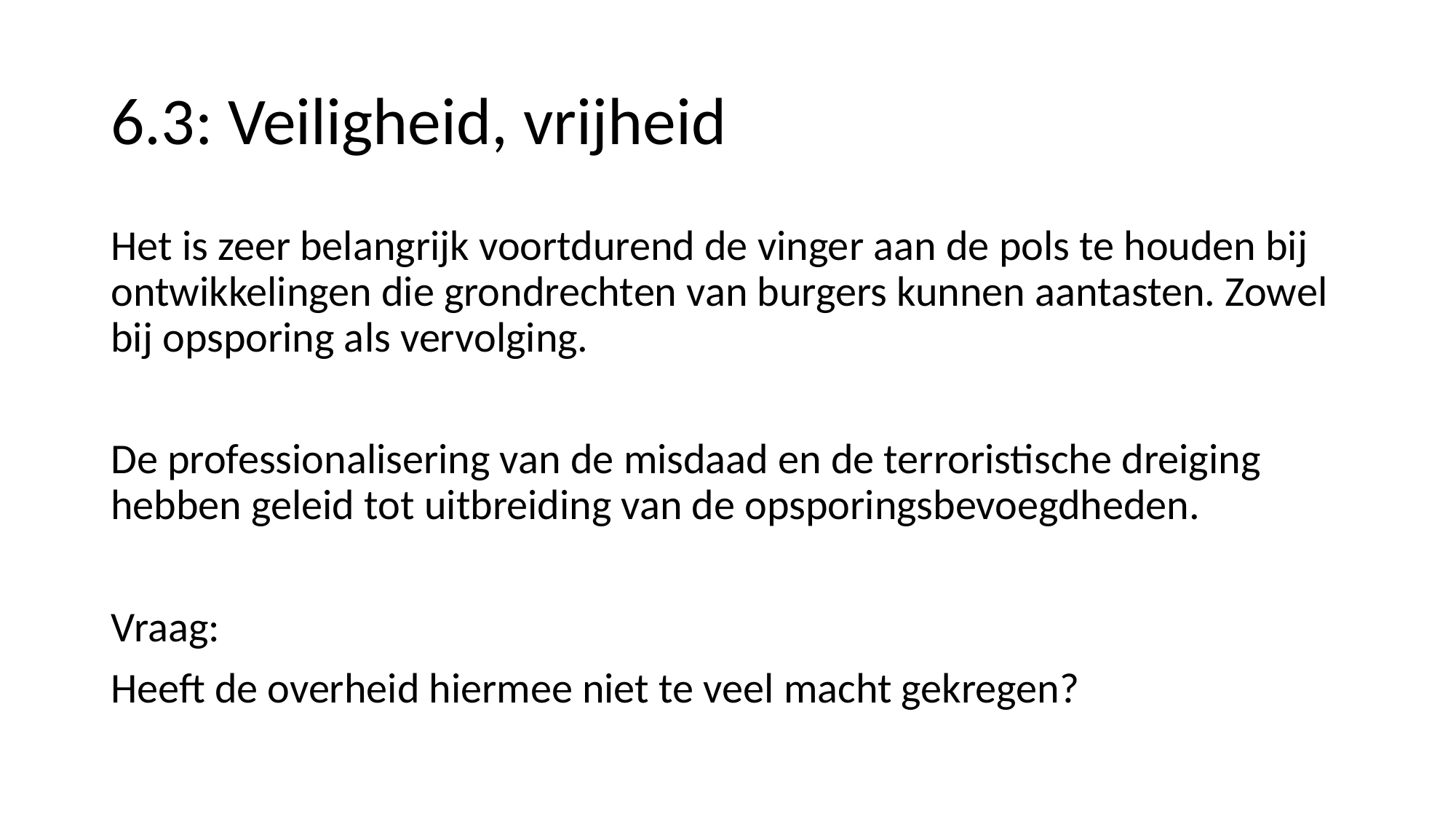

# 6.3: Veiligheid, vrijheid
Het is zeer belangrijk voortdurend de vinger aan de pols te houden bij ontwikkelingen die grondrechten van burgers kunnen aantasten. Zowel bij opsporing als vervolging.

De professionalisering van de misdaad en de terroristische dreiging hebben geleid tot uitbreiding van de opsporingsbevoegdheden.

Vraag:
Heeft de overheid hiermee niet te veel macht gekregen?